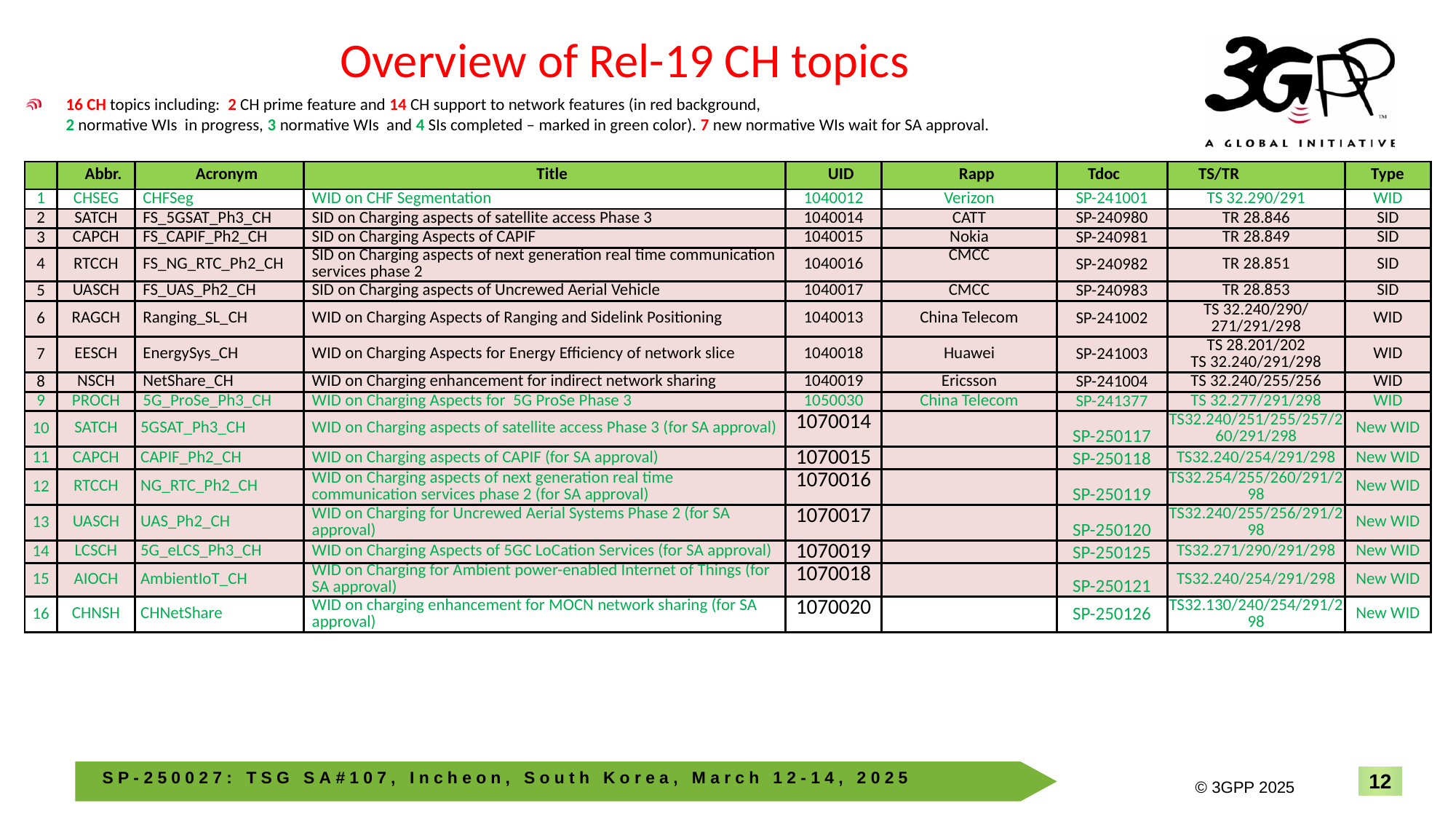

Overview of Rel-19 CH topics
16 CH topics including:  2 CH prime feature and 14 CH support to network features (in red background,
2 normative WIs  in progress, 3 normative WIs  and 4 SIs completed – marked in green color). 7 new normative WIs wait for SA approval.
|  | Abbr. | Acronym | Title | UID | Rapp | Tdoc | TS/TR | Type |
| --- | --- | --- | --- | --- | --- | --- | --- | --- |
| 1 | CHSEG | CHFSeg | WID on CHF Segmentation | 1040012 | Verizon | SP-241001 | TS 32.290/291 | WID |
| 2 | SATCH | FS\_5GSAT\_Ph3\_CH | SID on Charging aspects of satellite access Phase 3 | 1040014 | CATT | SP-240980 | TR 28.846 | SID |
| 3 | CAPCH | FS\_CAPIF\_Ph2\_CH | SID on Charging Aspects of CAPIF | 1040015 | Nokia | SP-240981 | TR 28.849 | SID |
| 4 | RTCCH | FS\_NG\_RTC\_Ph2\_CH | SID on Charging aspects of next generation real time communication services phase 2 | 1040016 | CMCC | SP-240982 | TR 28.851 | SID |
| 5 | UASCH | FS\_UAS\_Ph2\_CH | SID on Charging aspects of Uncrewed Aerial Vehicle | 1040017 | CMCC | SP-240983 | TR 28.853 | SID |
| 6 | RAGCH | Ranging\_SL\_CH | WID on Charging Aspects of Ranging and Sidelink Positioning | 1040013 | China Telecom | SP-241002 | TS 32.240/290/ 271/291/298 | WID |
| 7 | EESCH | EnergySys\_CH | WID on Charging Aspects for Energy Efficiency of network slice | 1040018 | Huawei | SP-241003 | TS 28.201/202 TS 32.240/291/298 | WID |
| 8 | NSCH | NetShare\_CH | WID on Charging enhancement for indirect network sharing | 1040019 | Ericsson | SP-241004 | TS 32.240/255/256 | WID |
| 9 | PROCH | 5G\_ProSe\_Ph3\_CH | WID on Charging Aspects for 5G ProSe Phase 3 | 1050030 | China Telecom | SP-241377 | TS 32.277/291/298 | WID |
| 10 | SATCH | 5GSAT\_Ph3\_CH | WID on Charging aspects of satellite access Phase 3 (for SA approval) | 1070014 |  | SP-250117 | TS32.240/251/255/257/260/291/298 | New WID |
| 11 | CAPCH | CAPIF\_Ph2\_CH | WID on Charging aspects of CAPIF (for SA approval) | 1070015 |  | SP-250118 | TS32.240/254/291/298 | New WID |
| 12 | RTCCH | NG\_RTC\_Ph2\_CH | WID on Charging aspects of next generation real time communication services phase 2 (for SA approval) | 1070016 |  | SP-250119 | TS32.254/255/260/291/298 | New WID |
| 13 | UASCH | UAS\_Ph2\_CH | WID on Charging for Uncrewed Aerial Systems Phase 2 (for SA approval) | 1070017 |  | SP-250120 | TS32.240/255/256/291/298 | New WID |
| 14 | LCSCH | 5G\_eLCS\_Ph3\_CH | WID on Charging Aspects of 5GC LoCation Services (for SA approval) | 1070019 |  | SP-250125 | TS32.271/290/291/298 | New WID |
| 15 | AIOCH | AmbientIoT\_CH | WID on Charging for Ambient power-enabled Internet of Things (for SA approval) | 1070018 |  | SP-250121 | TS32.240/254/291/298 | New WID |
| 16 | CHNSH | CHNetShare | WID on charging enhancement for MOCN network sharing (for SA approval) | 1070020 |  | SP-250126 | TS32.130/240/254/291/298 | New WID |